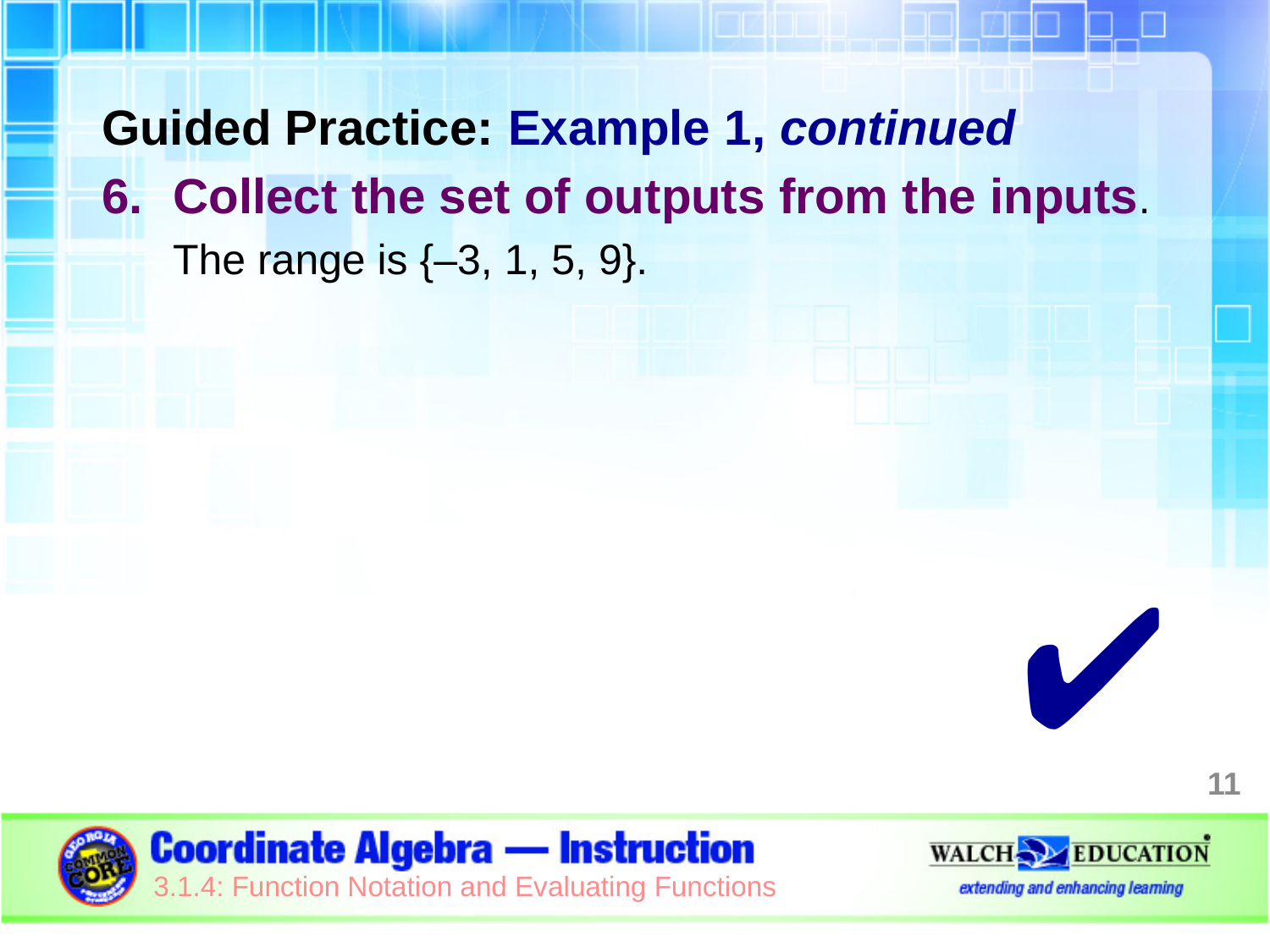

Guided Practice: Example 1, continued
Collect the set of outputs from the inputs.
The range is {–3, 1, 5, 9}.
✔
11
3.1.4: Function Notation and Evaluating Functions